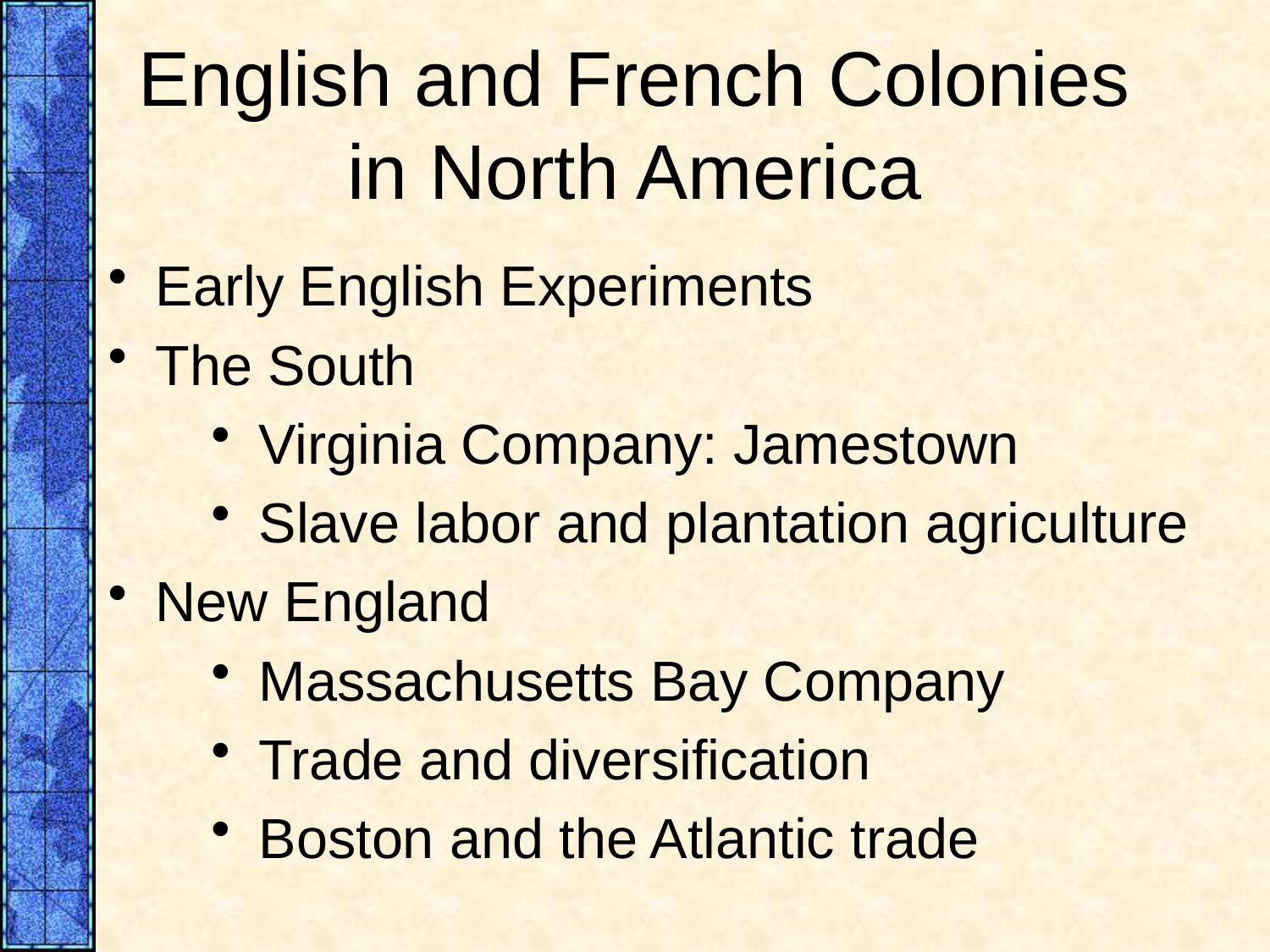

# English and French Colonies in North America
Early English Experiments
The South
Virginia Company: Jamestown
Slave labor and plantation agriculture
New England
Massachusetts Bay Company
Trade and diversification
Boston and the Atlantic trade